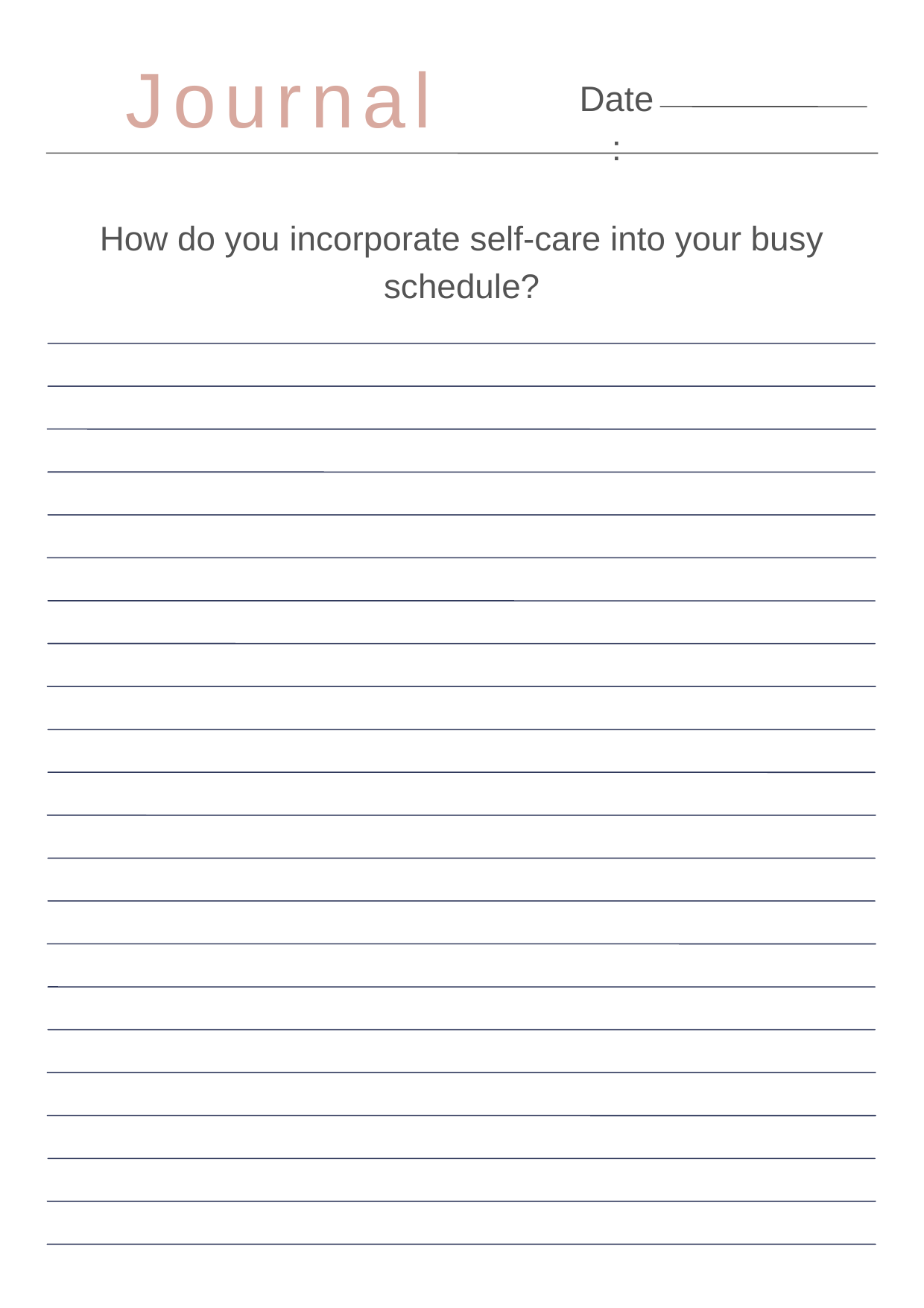

Journal
Date:

How do you incorporate self-care into your busy schedule?